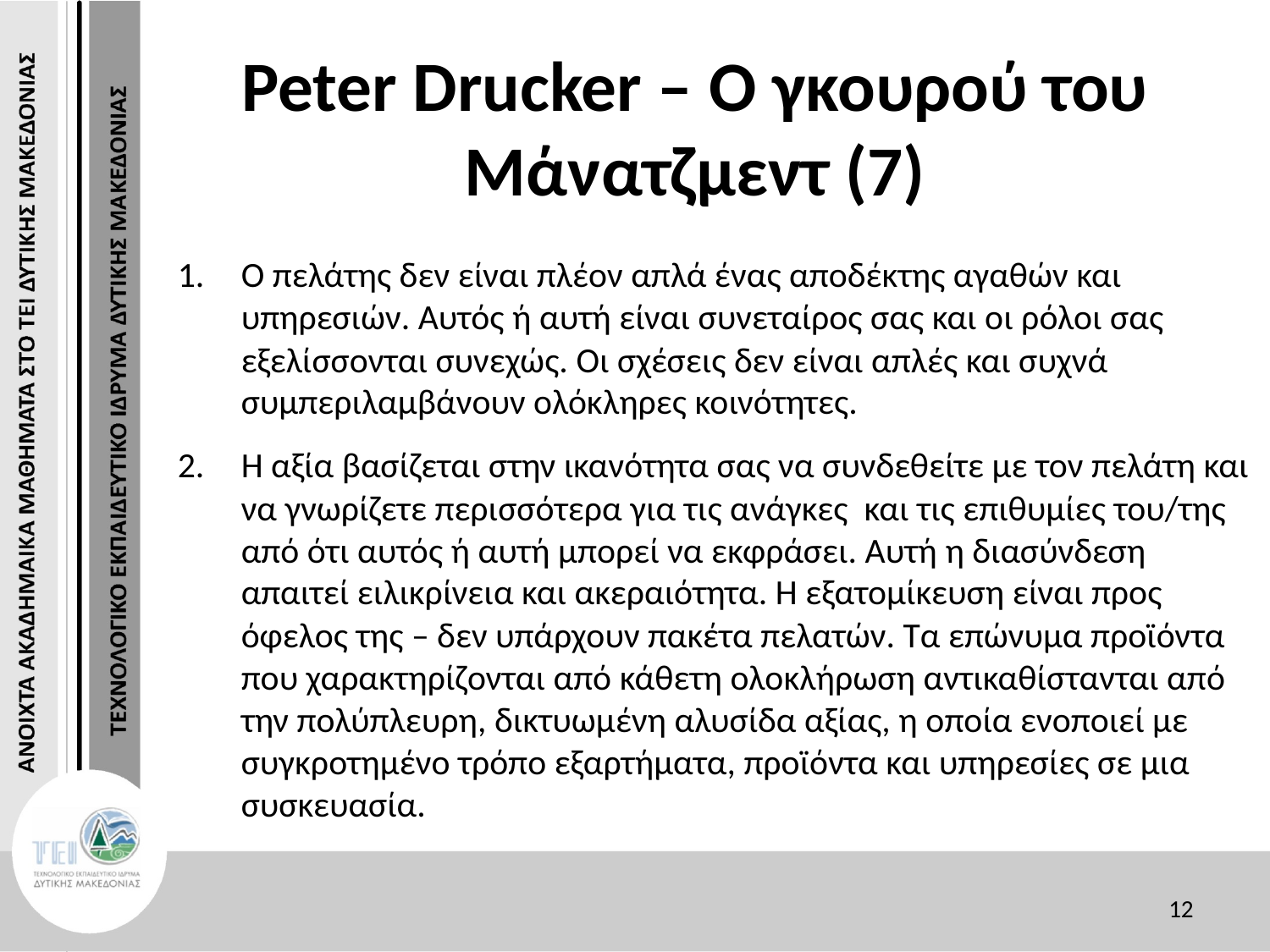

# Peter Drucker – Ο γκουρού του Μάνατζμεντ (7)
Ο πελάτης δεν είναι πλέον απλά ένας αποδέκτης αγαθών και υπηρεσιών. Αυτός ή αυτή είναι συνεταίρος σας και οι ρόλοι σας εξελίσσονται συνεχώς. Οι σχέσεις δεν είναι απλές και συχνά συμπεριλαμβάνουν ολόκληρες κοινότητες.
Η αξία βασίζεται στην ικανότητα σας να συνδεθείτε με τον πελάτη και να γνωρίζετε περισσότερα για τις ανάγκες  και τις επιθυμίες του/της από ότι αυτός ή αυτή μπορεί να εκφράσει. Αυτή η διασύνδεση απαιτεί ειλικρίνεια και ακεραιότητα. Η εξατομίκευση είναι προς όφελος της – δεν υπάρχουν πακέτα πελατών. Τα επώνυμα προϊόντα που χαρακτηρίζονται από κάθετη ολοκλήρωση αντικαθίστανται από την πολύπλευρη, δικτυωμένη αλυσίδα αξίας, η οποία ενοποιεί με συγκροτημένο τρόπο εξαρτήματα, προϊόντα και υπηρεσίες σε μια συσκευασία.

12